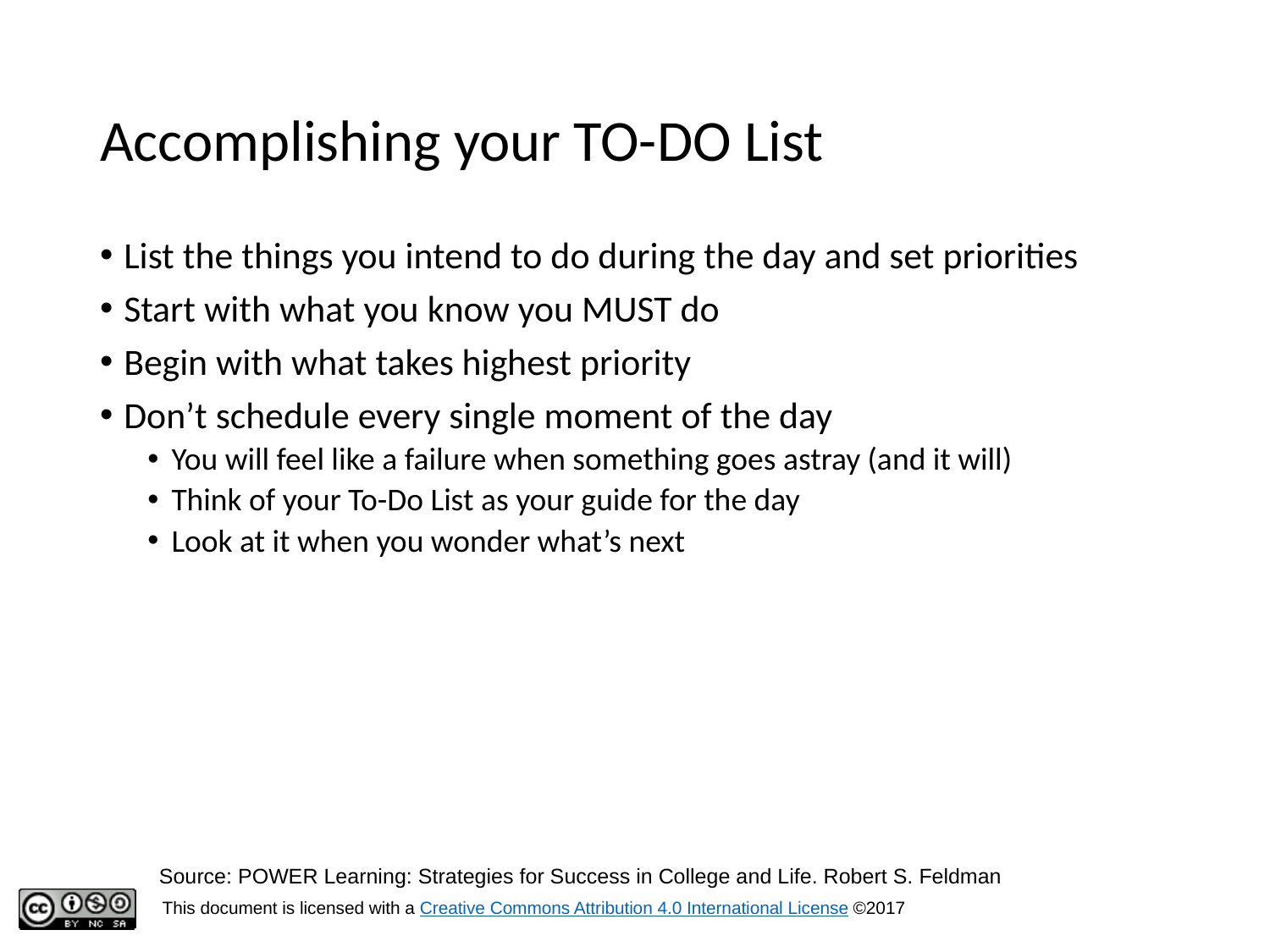

# Accomplishing your TO-DO List
List the things you intend to do during the day and set priorities
Start with what you know you MUST do
Begin with what takes highest priority
Don’t schedule every single moment of the day
You will feel like a failure when something goes astray (and it will)
Think of your To-Do List as your guide for the day
Look at it when you wonder what’s next
Source: POWER Learning: Strategies for Success in College and Life. Robert S. Feldman